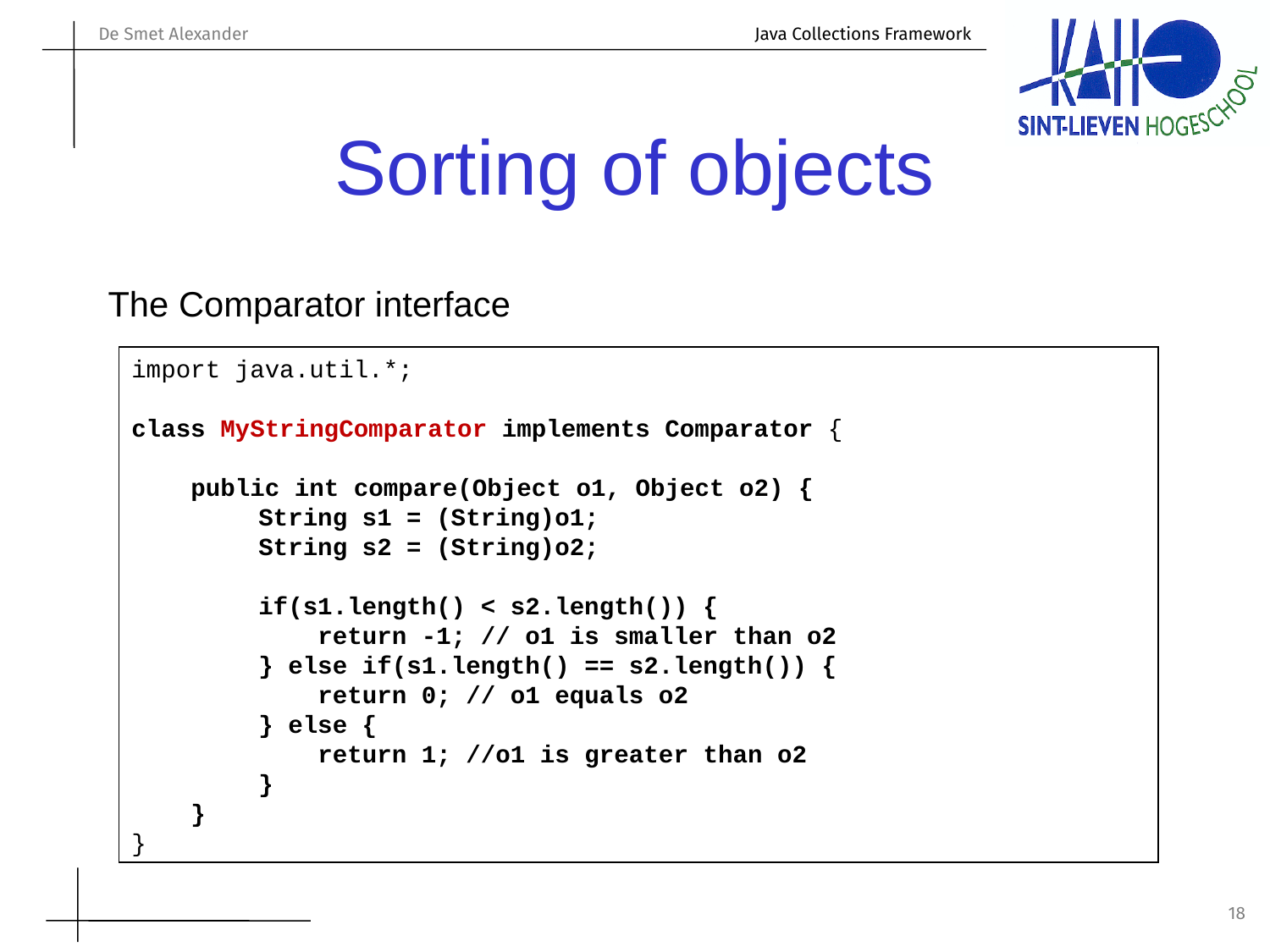

# Sorting of objects
The Comparator interface
import java.util.*;

class MyStringComparator implements Comparator {

    public int compare(Object o1, Object o2) {
	String s1 = (String)o1;
	String s2 = (String)o2;

	if(s1.length() < s2.length()) {
	    return -1; // o1 is smaller than o2
	} else if(s1.length() == s2.length()) {
	    return 0; // o1 equals o2
	} else {
	    return 1; //o1 is greater than o2
	}
    }
}